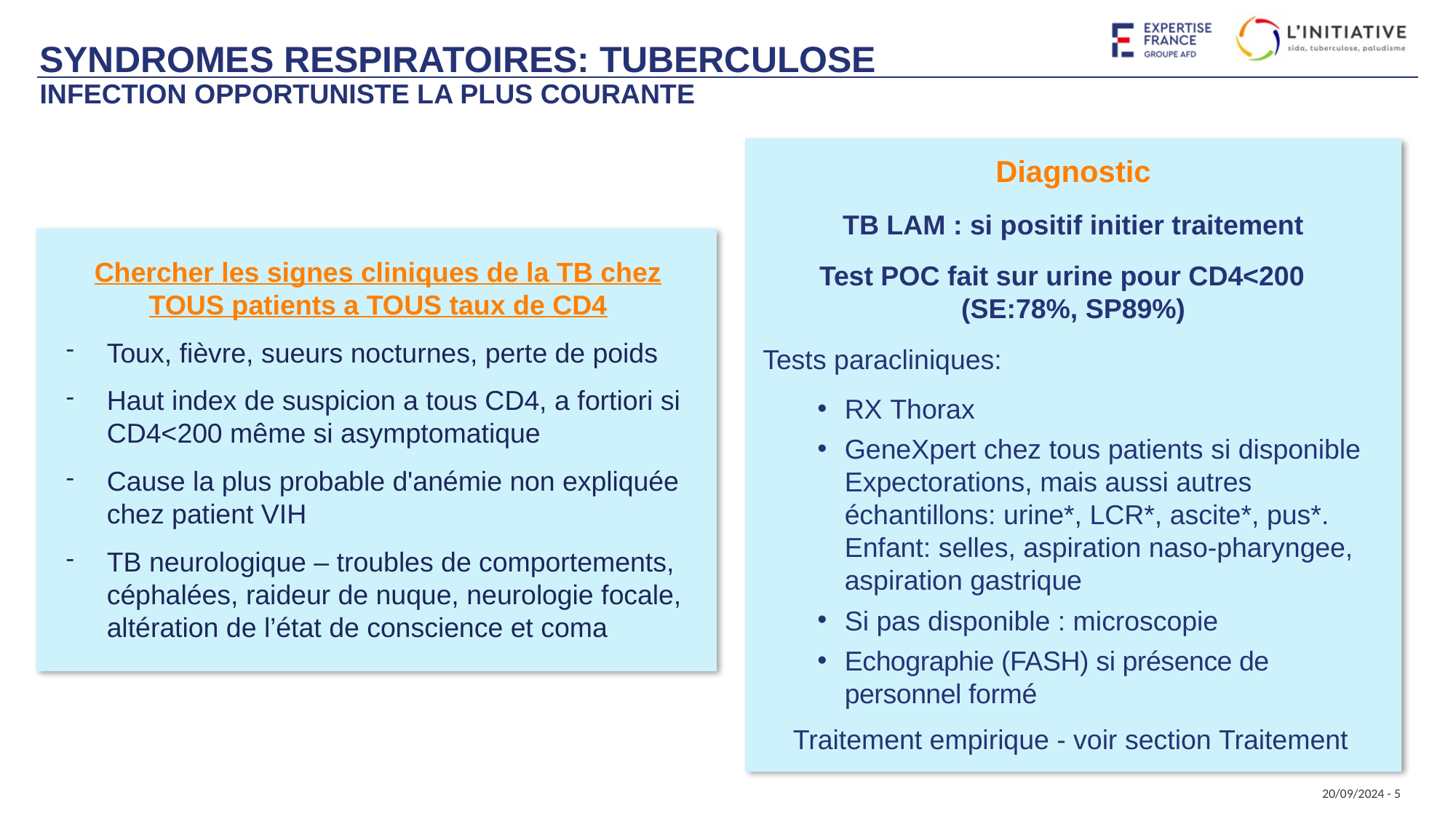

# Syndromes respiratoires: tuberculose Infection OPPORTUNISTE LA PLUS COURANTE

Diagnostic
TB LAM : si positif initier traitement
Test POC fait sur urine pour CD4<200    (SE:78%, SP89%)
Tests paracliniques:
RX Thorax
GeneXpert chez tous patients si disponible Expectorations, mais aussi autres échantillons: urine*, LCR*, ascite*, pus*. Enfant: selles, aspiration naso-pharyngee, aspiration gastrique
Si pas disponible : microscopie
Echographie (FASH) si présence de  personnel formé
Traitement empirique - voir section Traitement

Chercher les signes cliniques de la TB chez TOUS patients a TOUS taux de CD4
Toux, fièvre, sueurs nocturnes, perte de poids
Haut index de suspicion a tous CD4, a fortiori si CD4<200 même si asymptomatique
Cause la plus probable d'anémie non expliquée chez patient VIH
TB neurologique – troubles de comportements, céphalées, raideur de nuque, neurologie focale,  altération de l’état de conscience et coma
20/09/2024 - 5